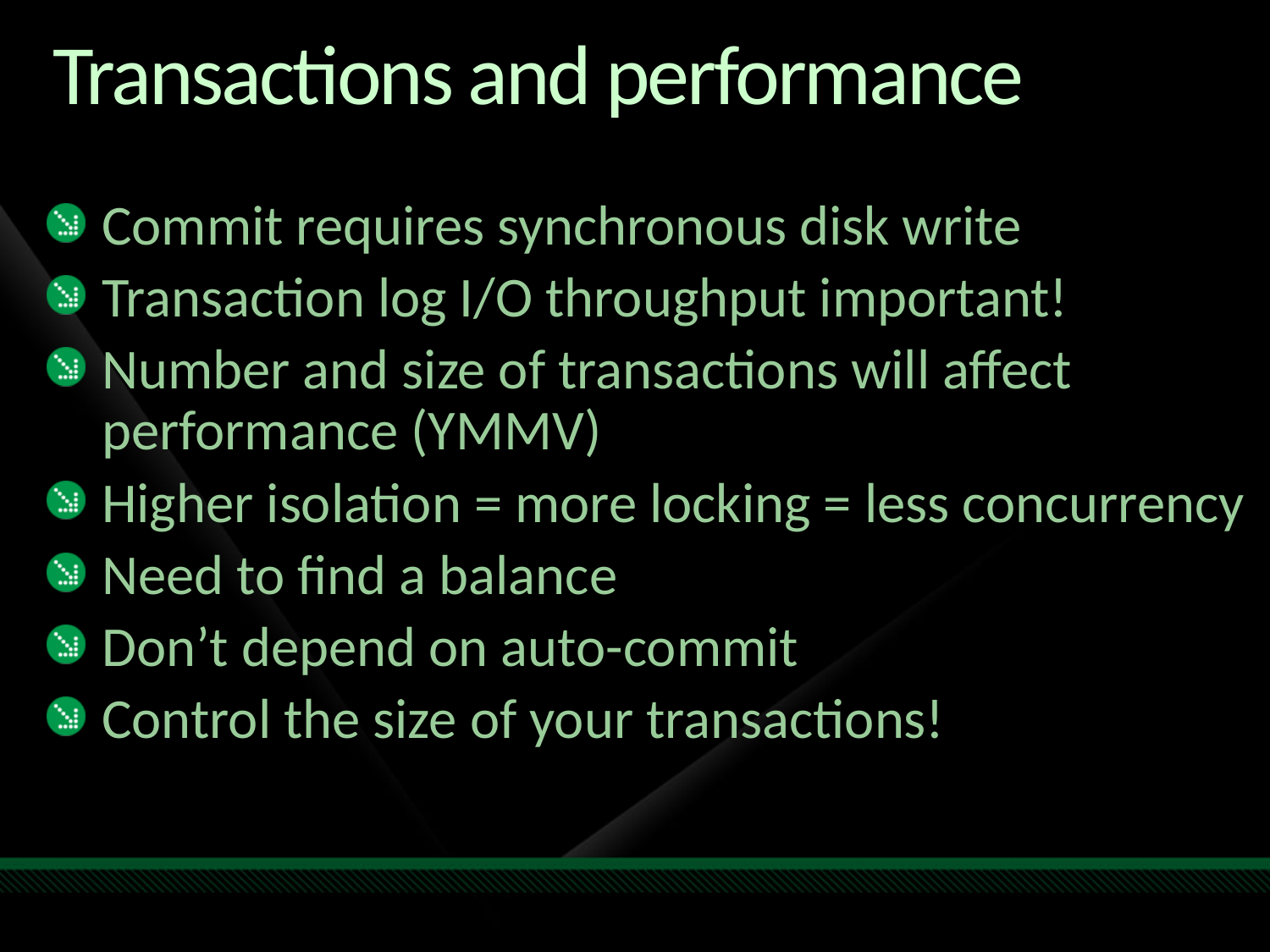

# Transactions and performance
Commit requires synchronous disk write
Transaction log I/O throughput important!
Number and size of transactions will affect performance (YMMV)
Higher isolation = more locking = less concurrency
Need to find a balance
Don’t depend on auto-commit
Control the size of your transactions!